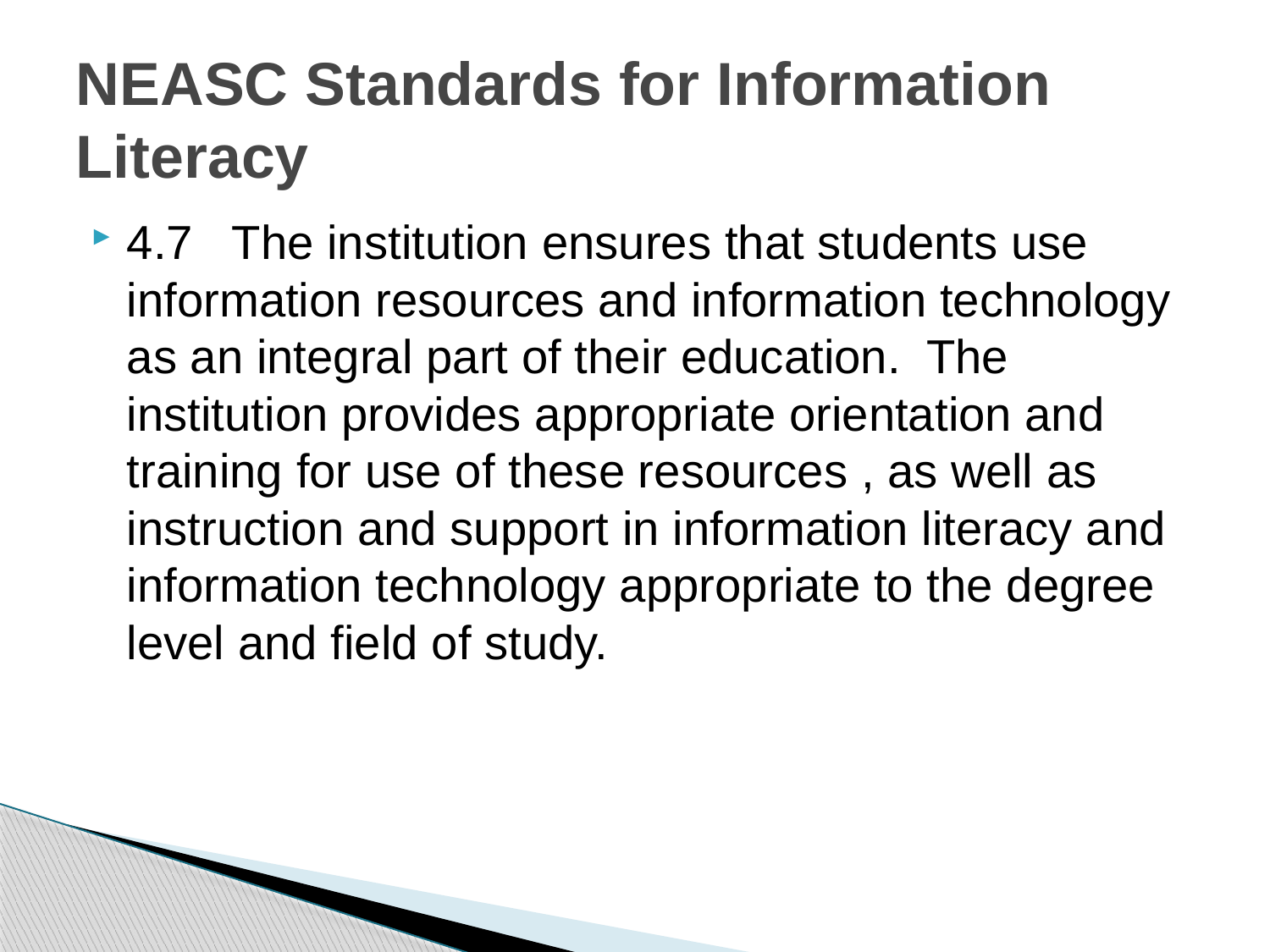

# NEASC Standards for Information Literacy
4.7   The institution ensures that students use information resources and information technology as an integral part of their education.  The institution provides appropriate orientation and training for use of these resources , as well as instruction and support in information literacy and information technology appropriate to the degree level and field of study.